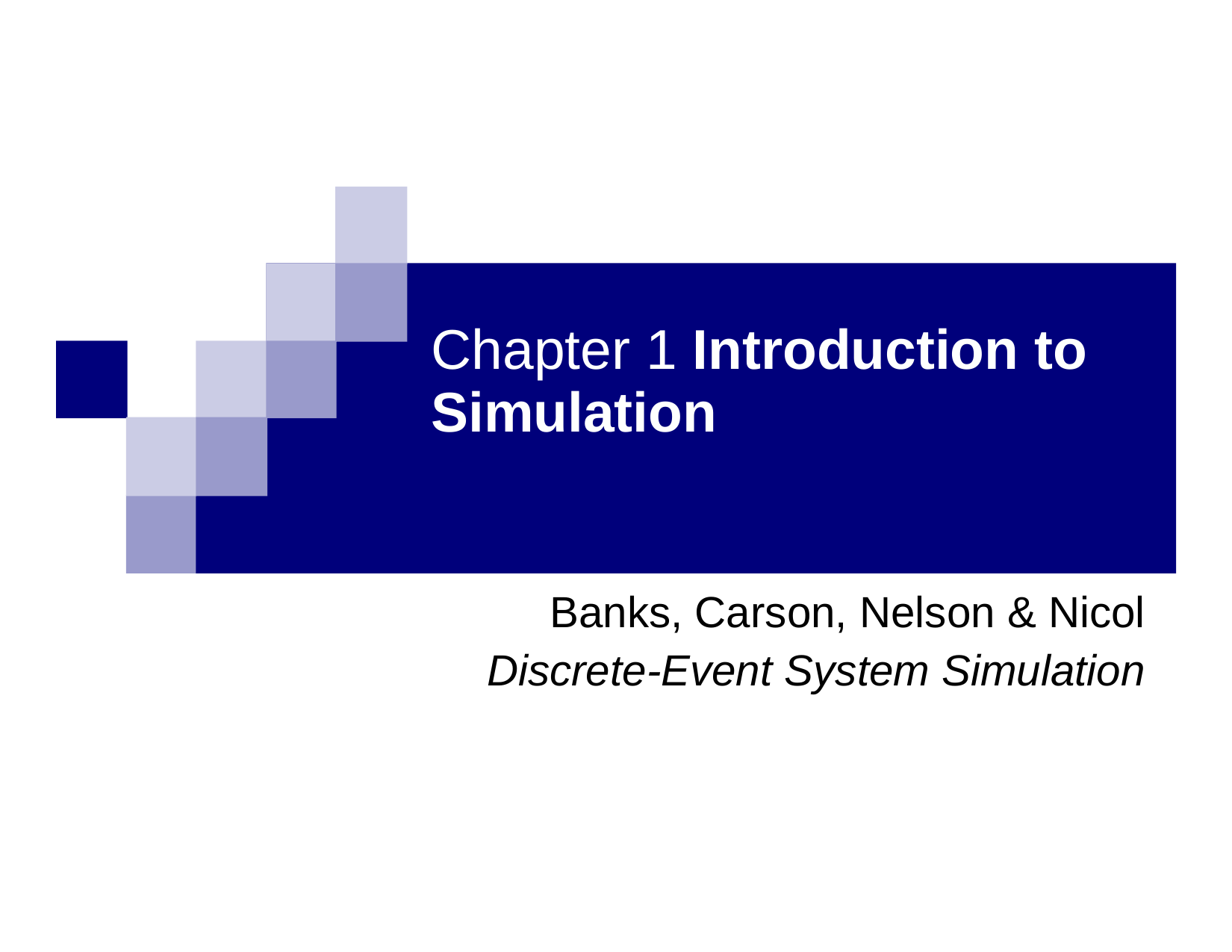

Chapter 1 Introduction to
Simulation

Banks, Carson, Nelson & Nicol
Discrete-Event System Simulation